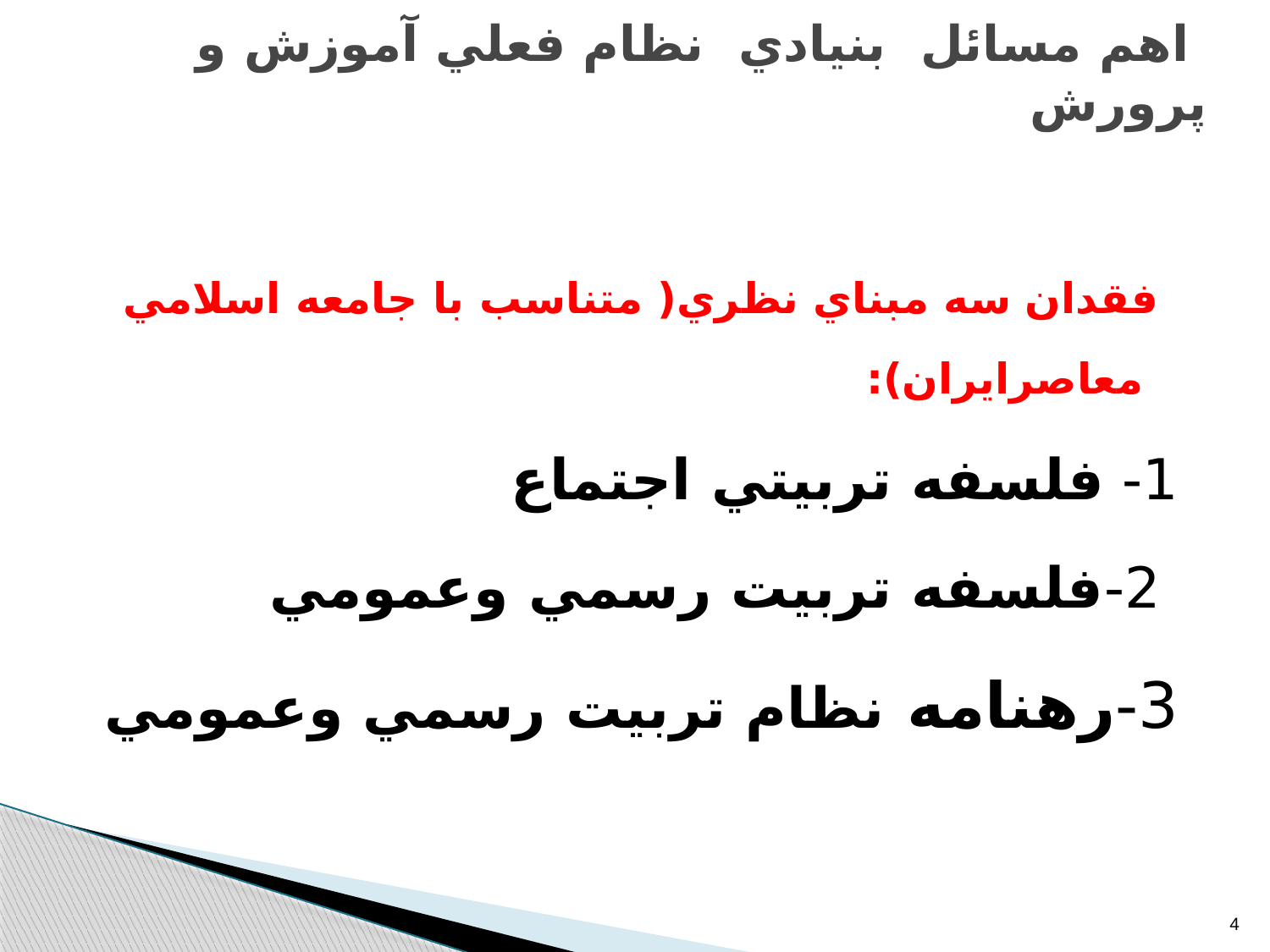

# اهم مسائل  بنيادي  نظام فعلي آموزش و پرورش
 فقدان سه مبناي نظري( متناسب با جامعه اسلامي  معاصرايران):
1- فلسفه تربيتي اجتماع
 2-فلسفه تربيت رسمي وعمومي
3-رهنامه نظام تربيت رسمي وعمومي
4